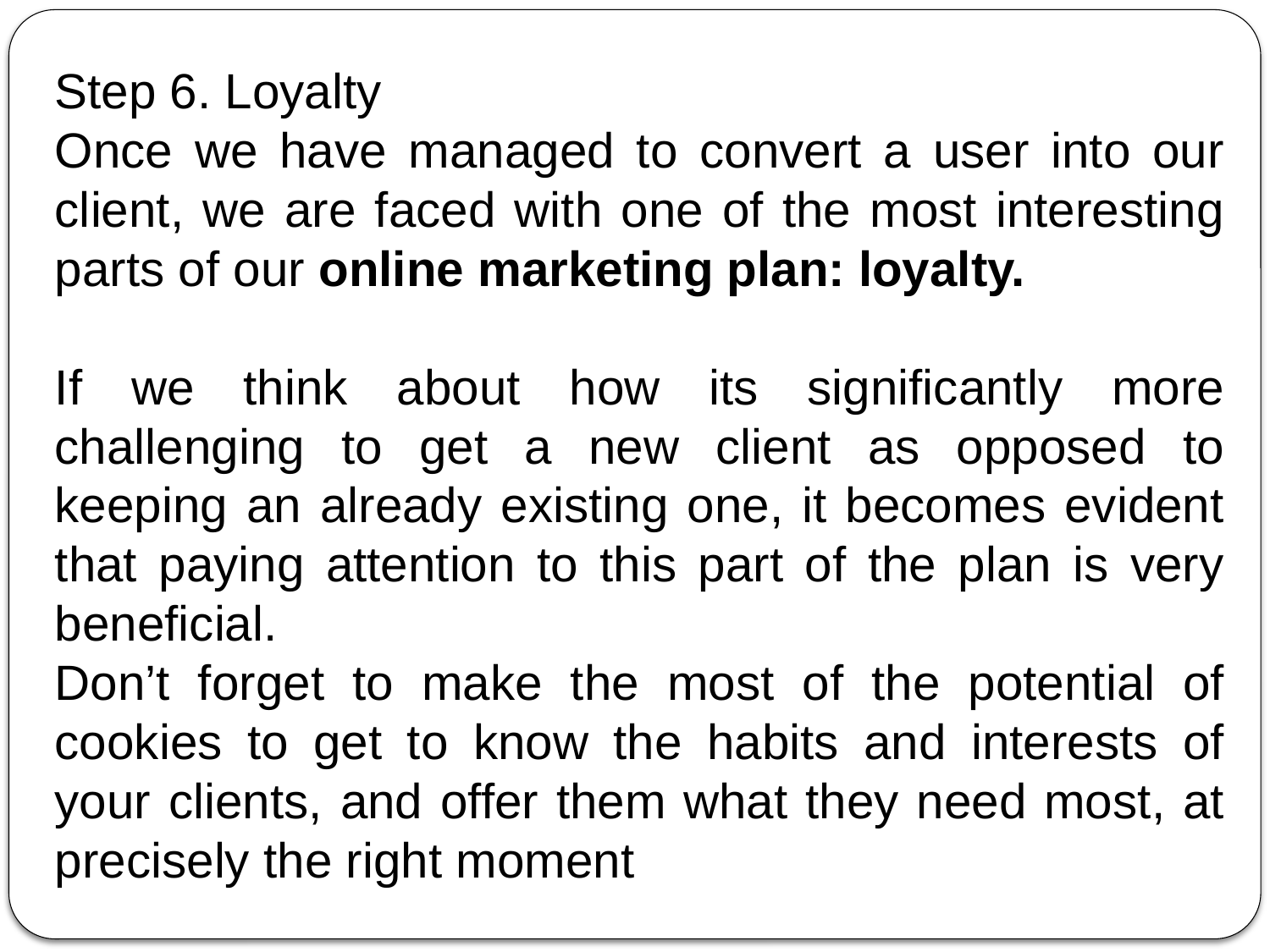

Step 6. Loyalty
Once we have managed to convert a user into our client, we are faced with one of the most interesting parts of our online marketing plan: loyalty.

If we think about how its significantly more challenging to get a new client as opposed to keeping an already existing one, it becomes evident that paying attention to this part of the plan is very beneficial.
Don’t forget to make the most of the potential of cookies to get to know the habits and interests of your clients, and offer them what they need most, at precisely the right moment